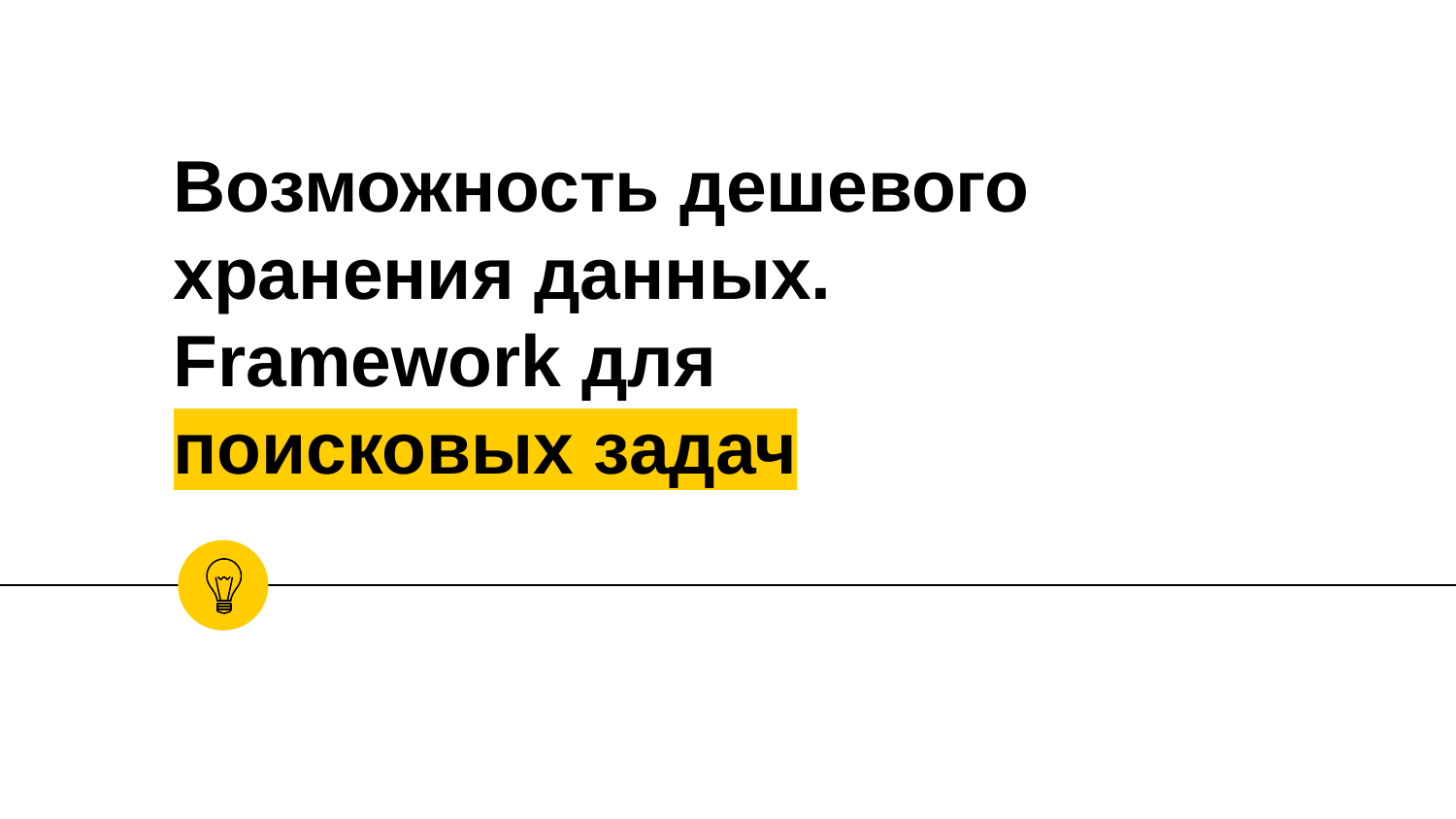

# Возможность дешевого хранения данных. Framework для поисковых задач